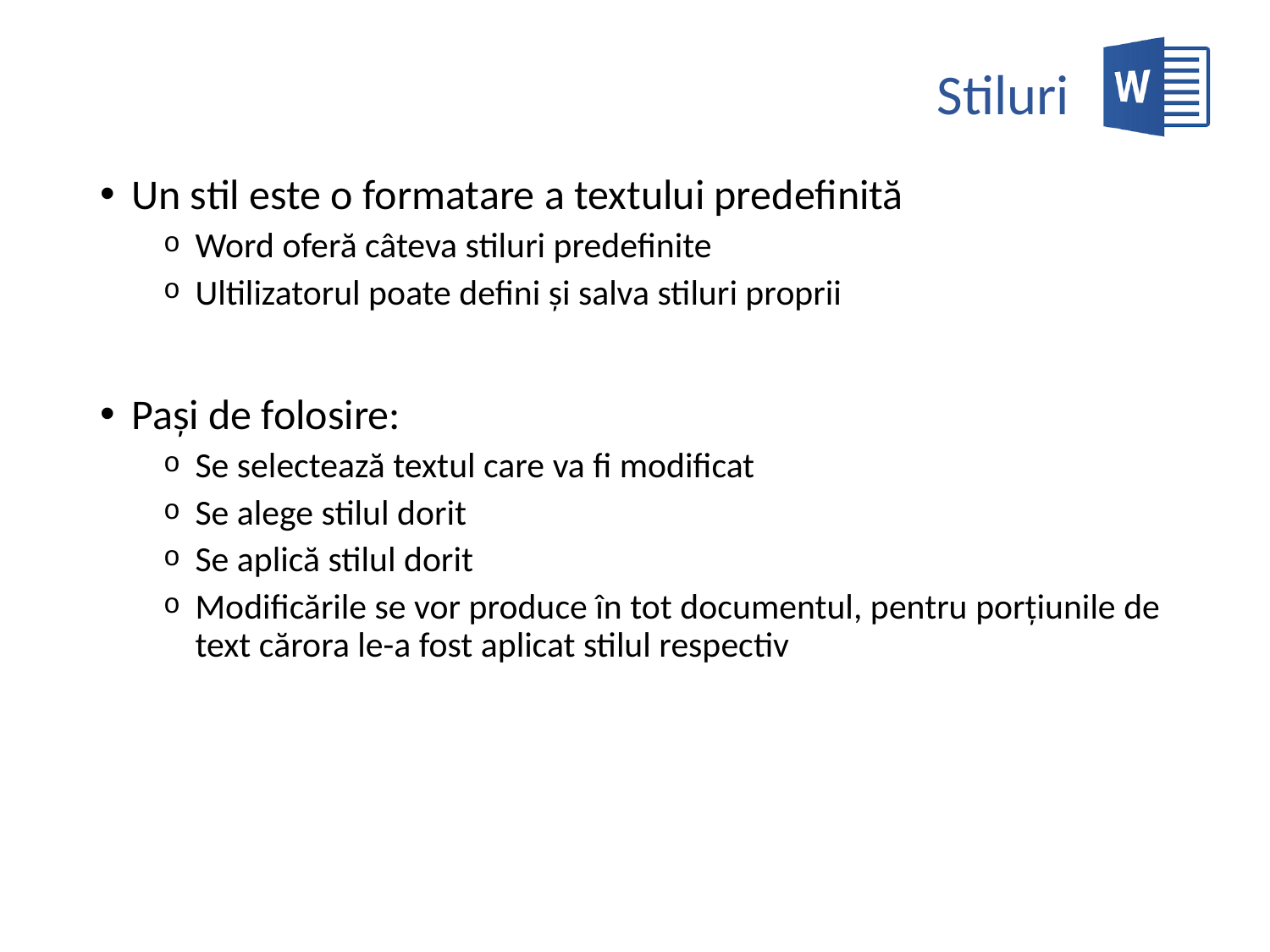

# Stiluri
Un stil este o formatare a textului predefinită
Word oferă câteva stiluri predefinite
Ultilizatorul poate defini şi salva stiluri proprii

Paşi de folosire:
Se selectează textul care va fi modificat
Se alege stilul dorit
Se aplică stilul dorit
Modificările se vor produce în tot documentul, pentru porţiunile de text cărora le-a fost aplicat stilul respectiv